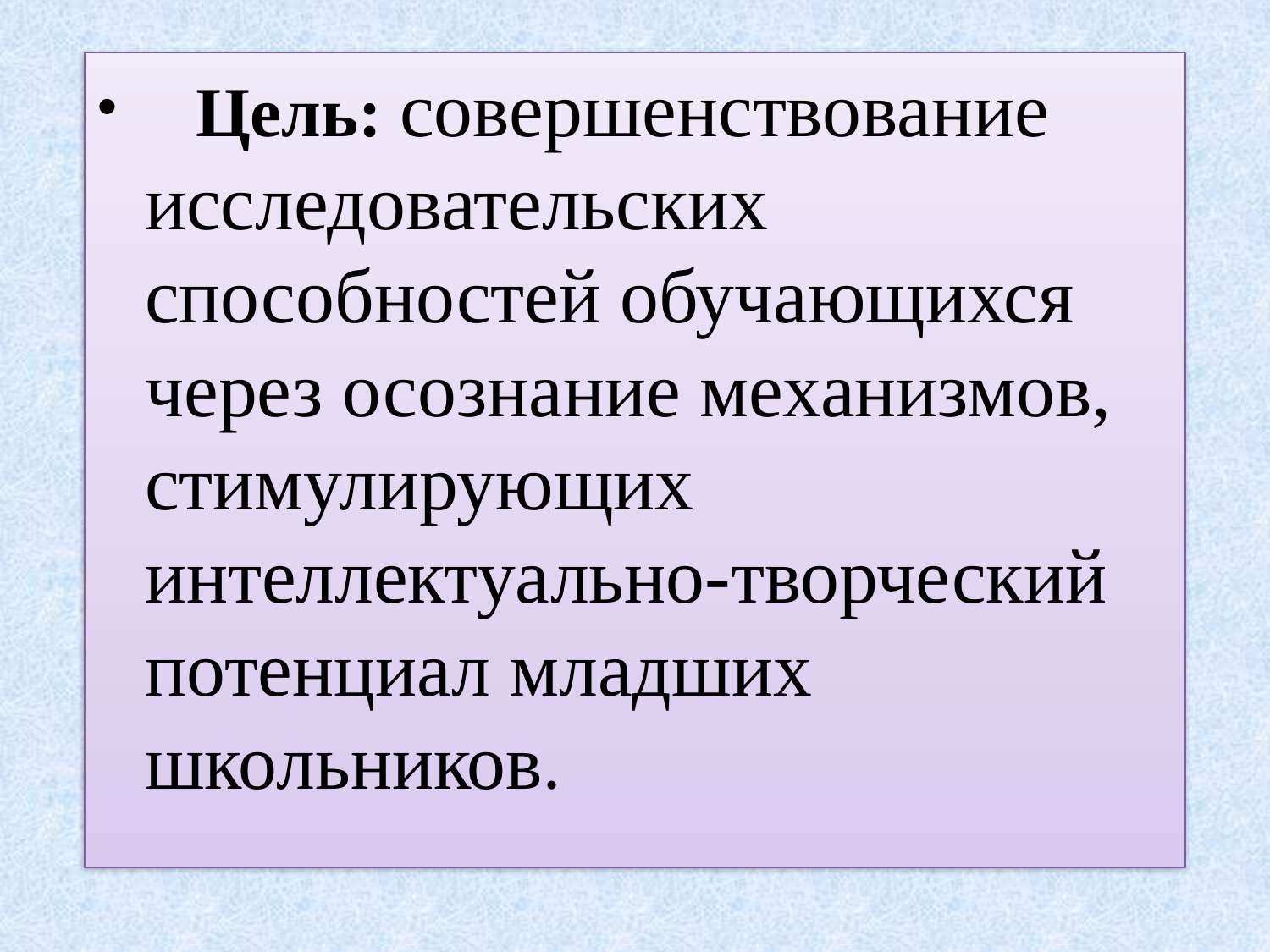

Цель: совершенствование исследовательских способностей обучающихся через осознание механизмов, стимулирующих интеллектуально-творческий потенциал младших школьников.